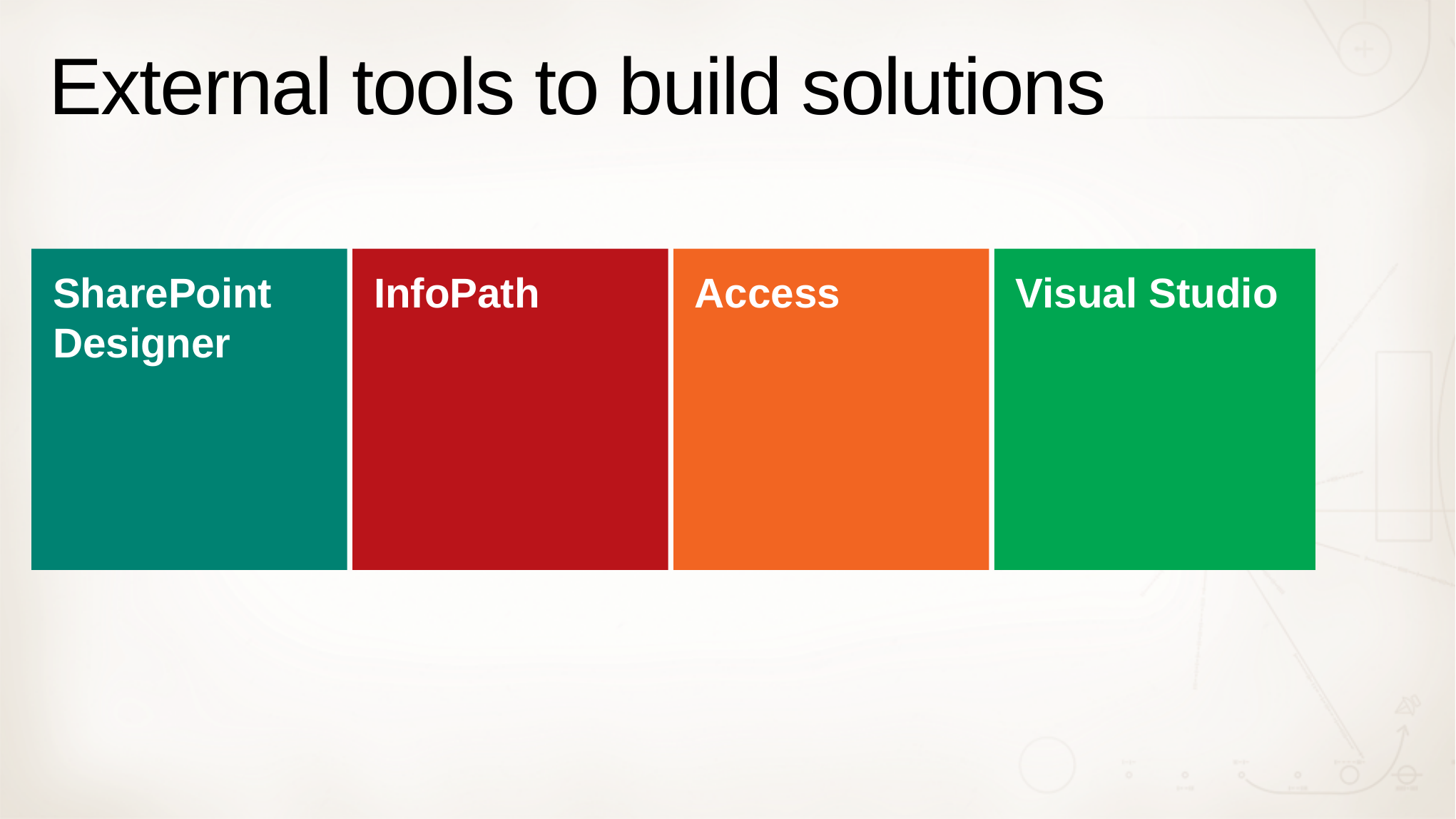

# External tools to build solutions
SharePoint
Designer
InfoPath
Access
Visual Studio